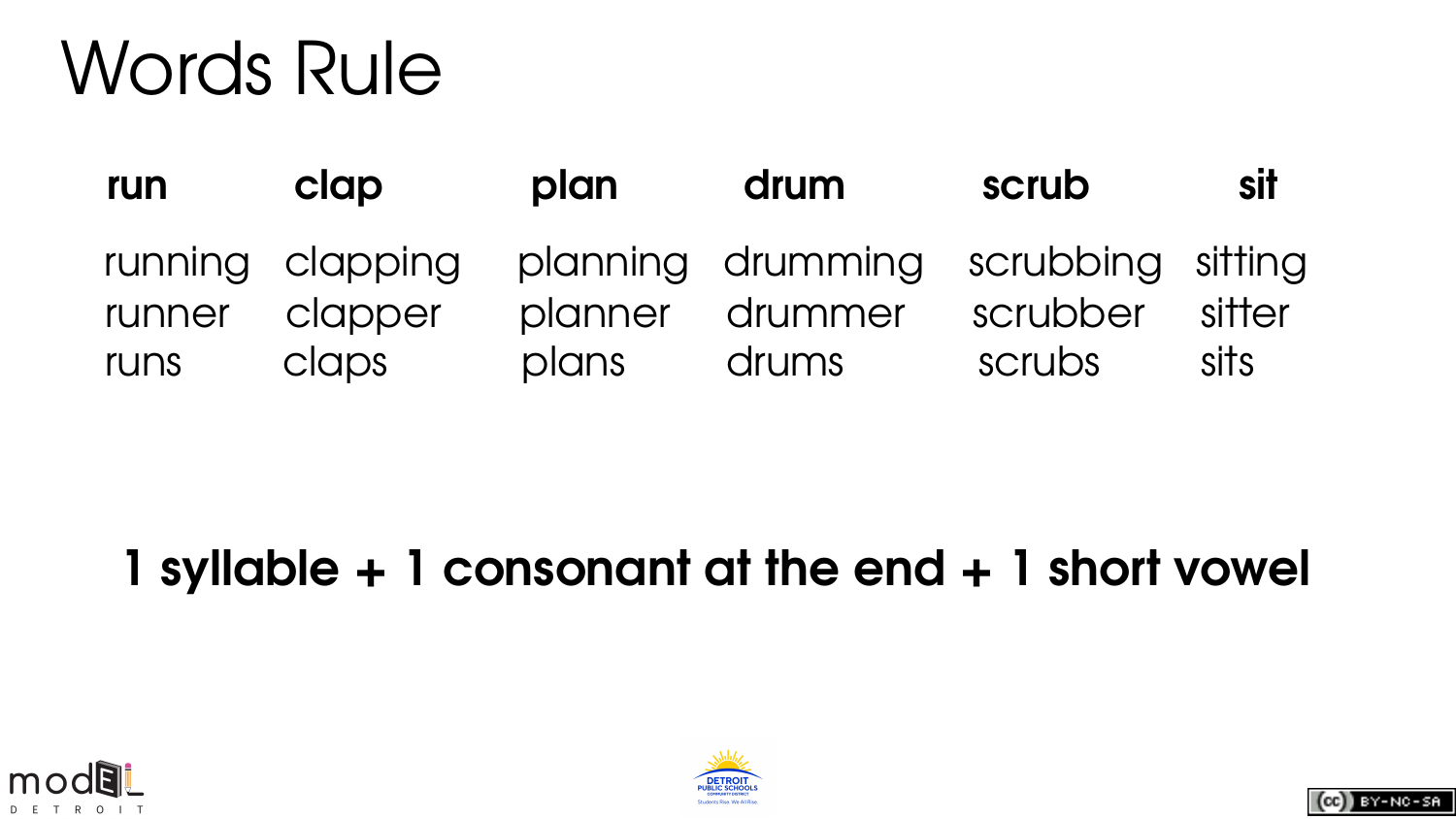

# Words Rule
run           clap             plan           drum            scrub             sit
running   clapping     planning   drumming    scrubbing   sitting
runner     clapper       planner     drummer      scrubber     sitter
runs         claps            plans         drums            scrubs         sits
1 syllable + 1 consonant at the end + 1 short vowel